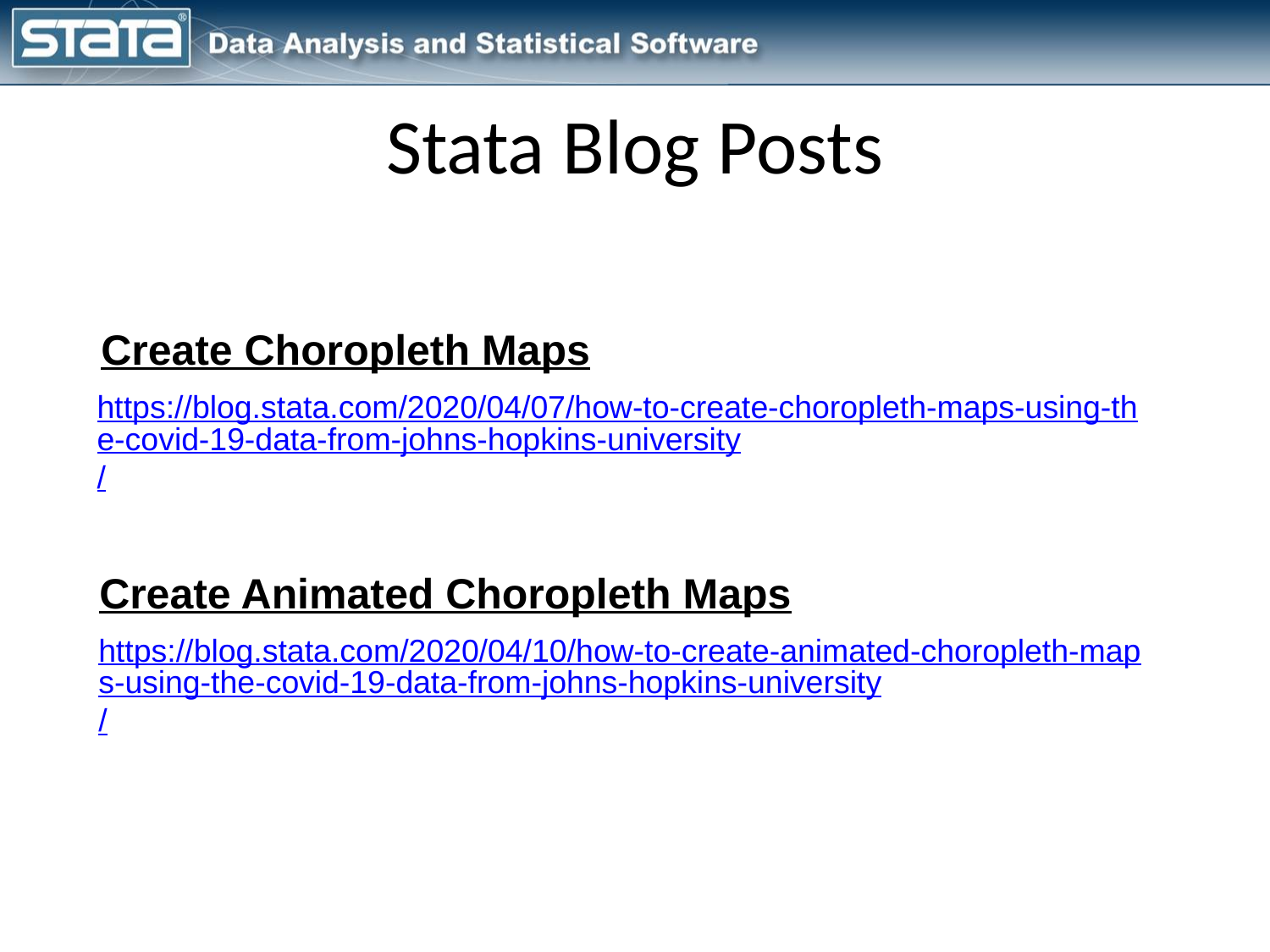

# Stata Blog Posts
Create Choropleth Maps
https://blog.stata.com/2020/04/07/how-to-create-choropleth-maps-using-the-covid-19-data-from-johns-hopkins-university/
Create Animated Choropleth Maps
https://blog.stata.com/2020/04/10/how-to-create-animated-choropleth-maps-using-the-covid-19-data-from-johns-hopkins-university/